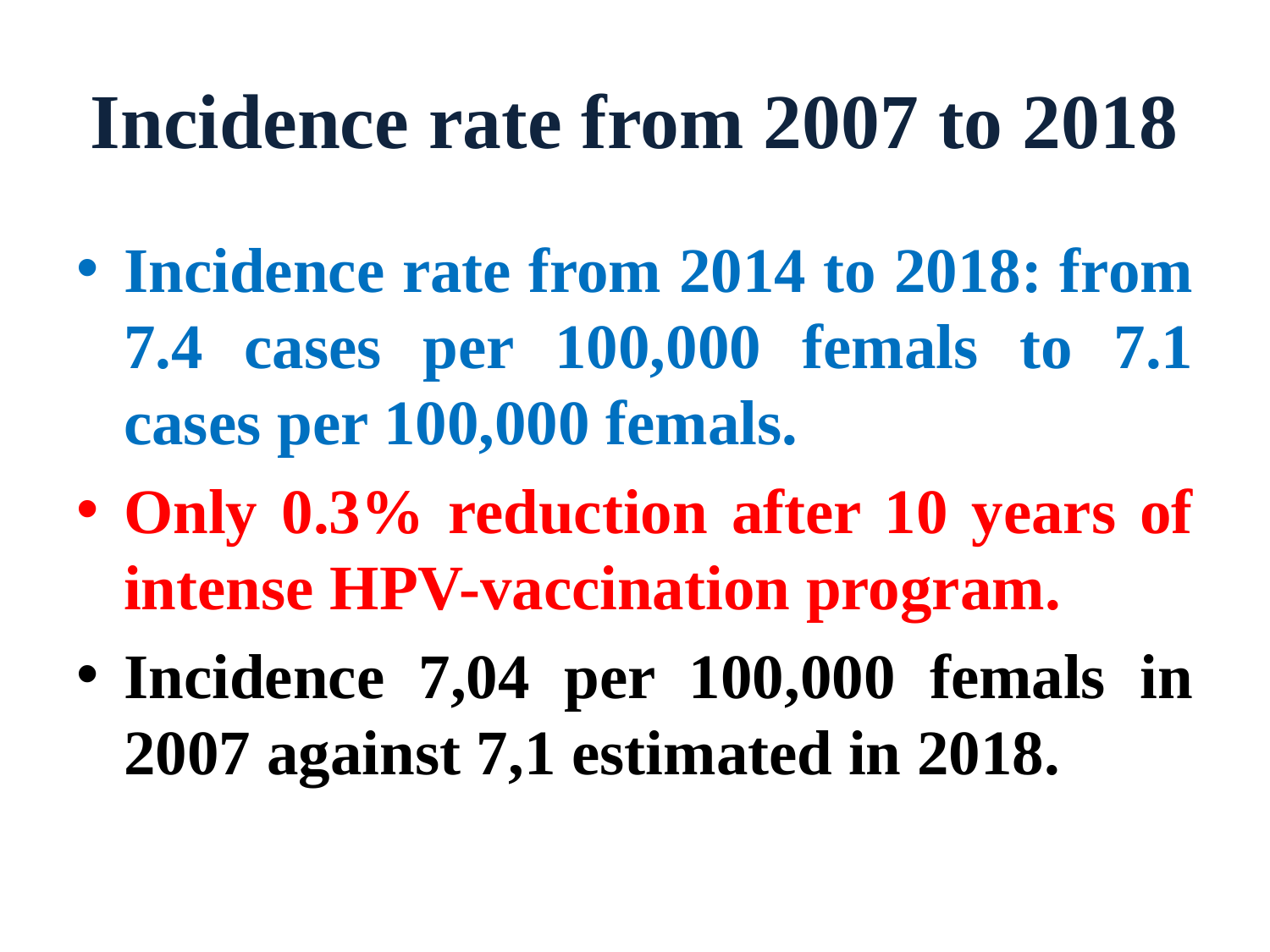

# Incidence rate from 2007 to 2018
Incidence rate from 2014 to 2018: from 7.4 cases per 100,000 femals to 7.1 cases per 100,000 femals.
Only 0.3% reduction after 10 years of intense HPV-vaccination program.
Incidence 7,04 per 100,000 femals in 2007 against 7,1 estimated in 2018.